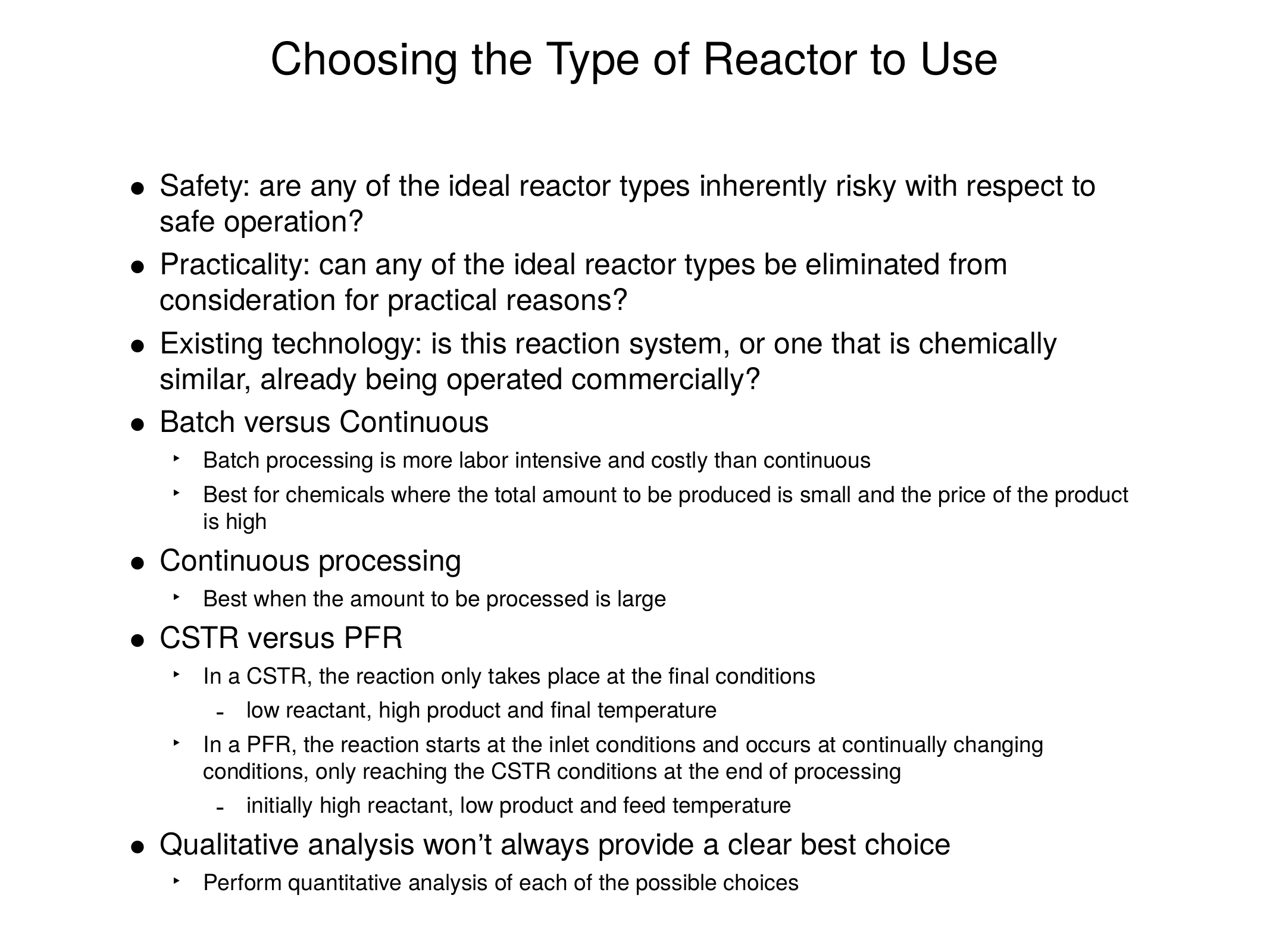

# Choosing the Type of Reactor to Use
Safety: are any of the ideal reactor types inherently risky with respect to safe operation?
Practicality: can any of the ideal reactor types be eliminated from consideration for practical reasons?
Existing technology: is this reaction system, or one that is chemically similar, already being operated commercially?
Batch versus Continuous
Batch processing is more labor intensive and costly than continuous
Best for chemicals where the total amount to be produced is small and the price of the product is high
Continuous processing
Best when the amount to be processed is large
CSTR versus PFR
In a CSTR, the reaction only takes place at the final conditions
low reactant, high product and final temperature
In a PFR, the reaction starts at the inlet conditions and occurs at continually changing conditions, only reaching the CSTR conditions at the end of processing
initially high reactant, low product and feed temperature
Qualitative analysis won’t always provide a clear best choice
Perform quantitative analysis of each of the possible choices